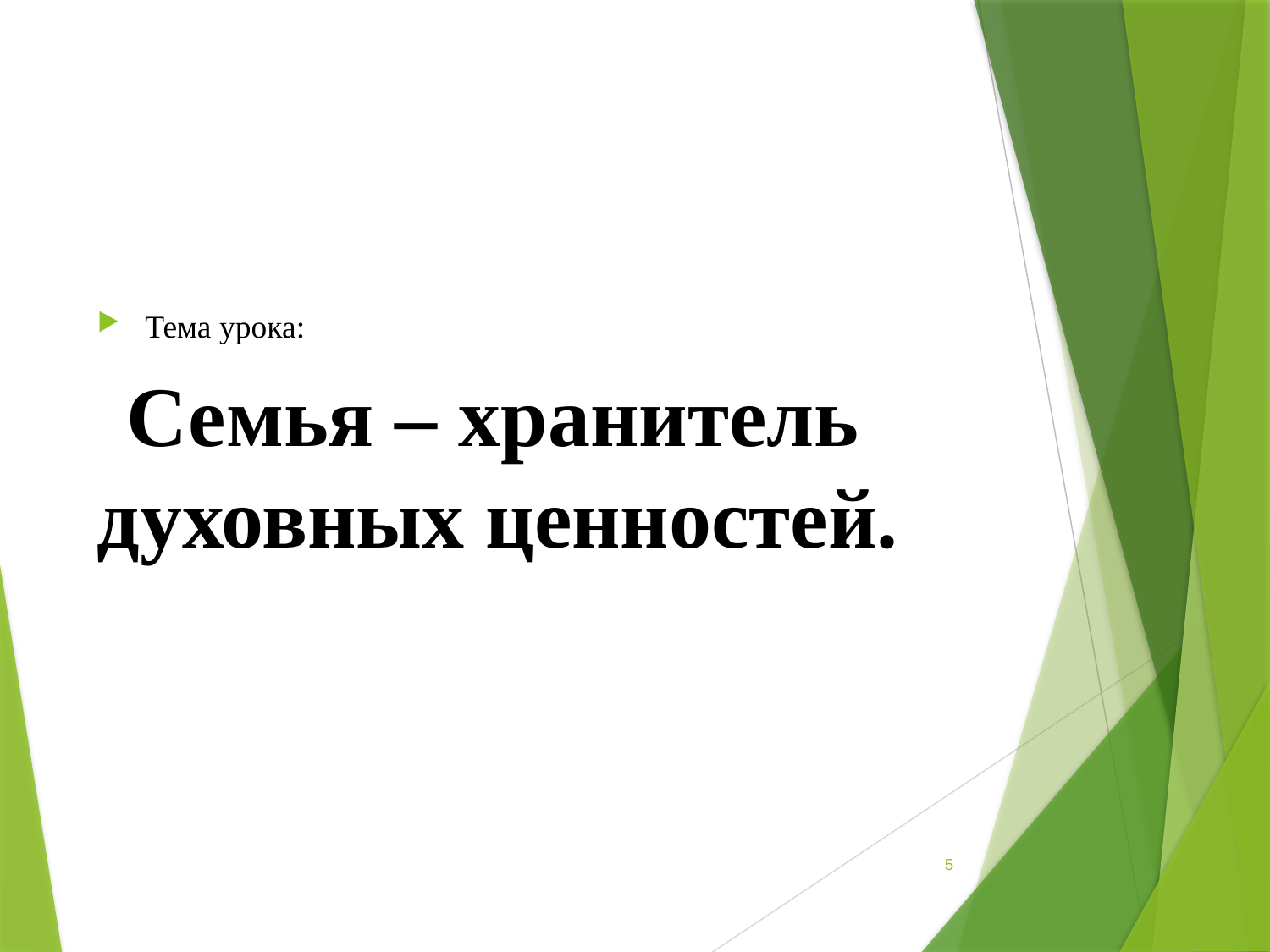

#
Тема урока:
  Семья – хранитель духовных ценностей.
5